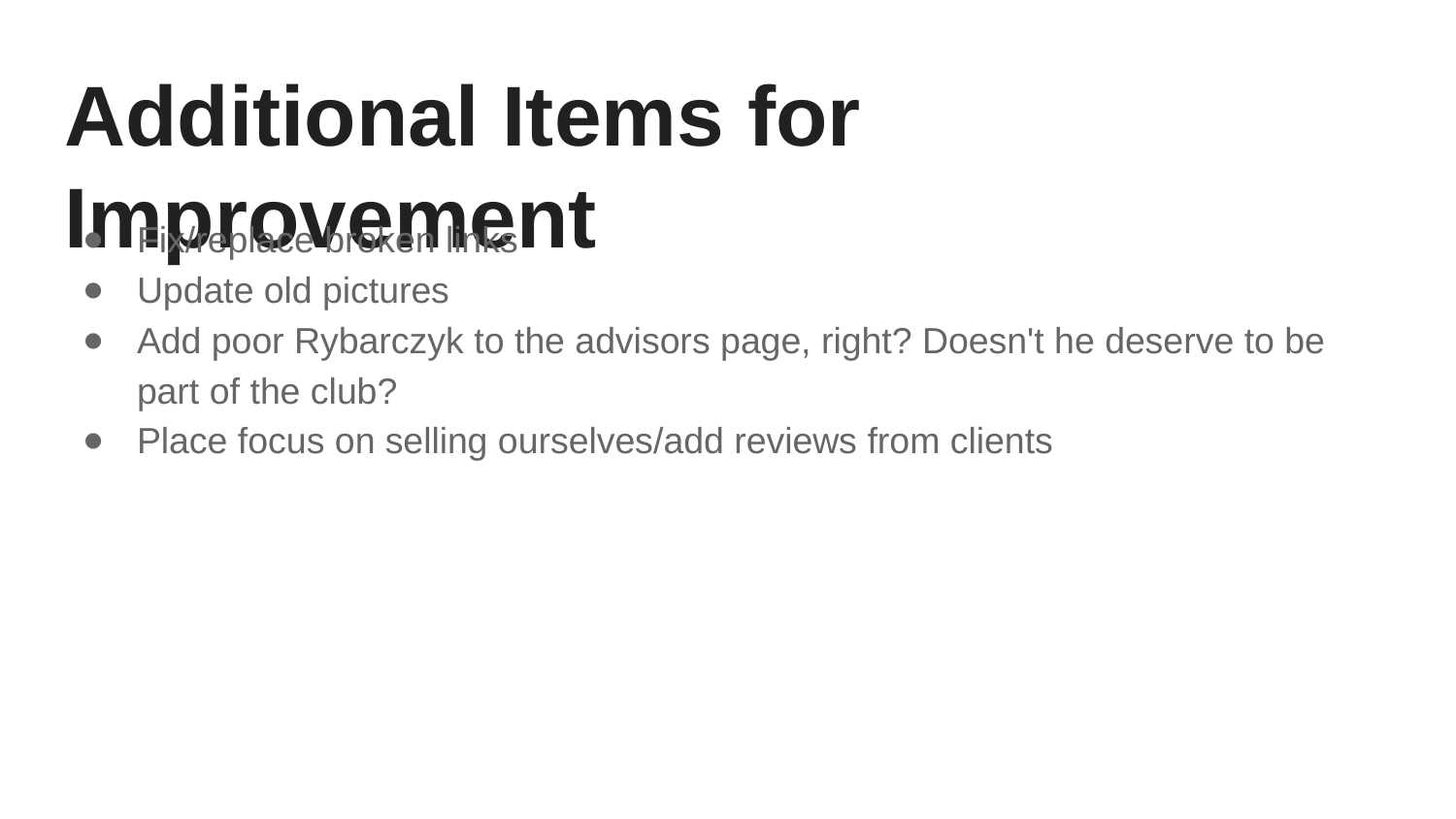

# Additional Items for Improvement
Fix/replace broken links
Update old pictures
Add poor Rybarczyk to the advisors page, right? Doesn't he deserve to be part of the club?
Place focus on selling ourselves/add reviews from clients